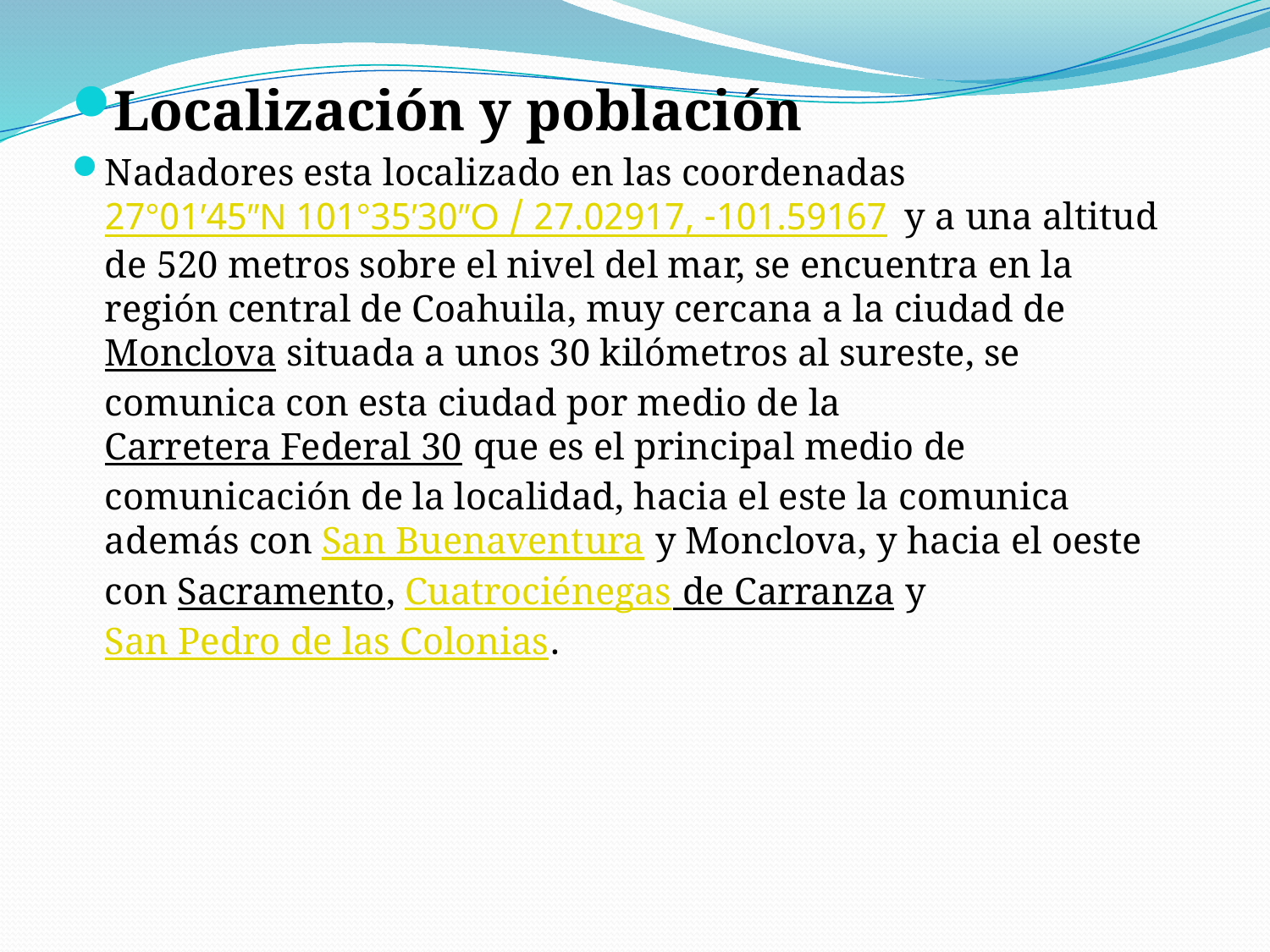

Localización y población
Nadadores esta localizado en las coordenadas 27°01′45″N 101°35′30″O﻿ / ﻿27.02917, -101.59167 y a una altitud de 520 metros sobre el nivel del mar, se encuentra en la región central de Coahuila, muy cercana a la ciudad de Monclova situada a unos 30 kilómetros al sureste, se comunica con esta ciudad por medio de la Carretera Federal 30 que es el principal medio de comunicación de la localidad, hacia el este la comunica además con San Buenaventura y Monclova, y hacia el oeste con Sacramento, Cuatrociénegas de Carranza y San Pedro de las Colonias.